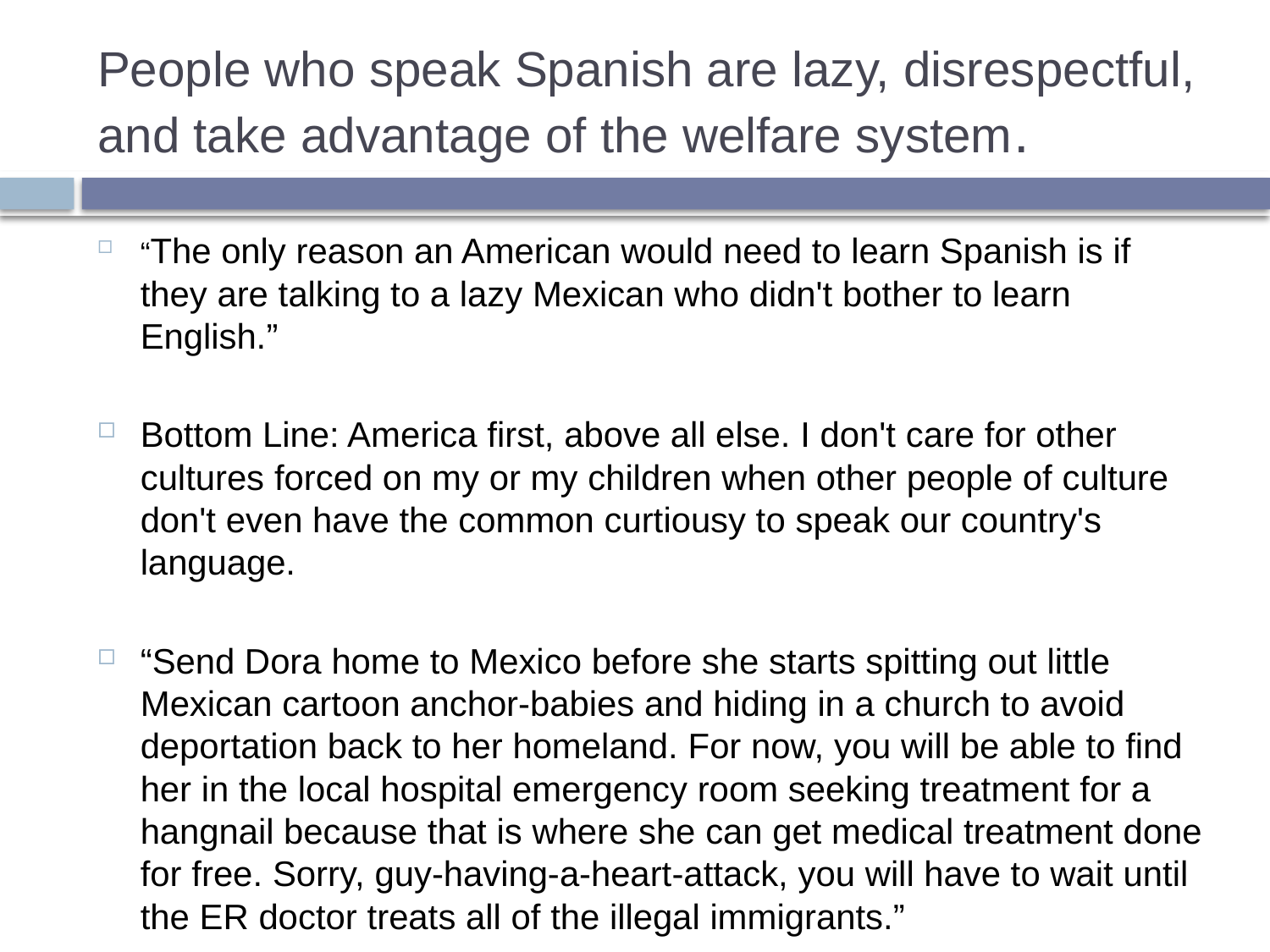

# People who speak Spanish are lazy, disrespectful, and take advantage of the welfare system.
“The only reason an American would need to learn Spanish is if they are talking to a lazy Mexican who didn't bother to learn English.”

Bottom Line: America first, above all else. I don't care for other cultures forced on my or my children when other people of culture don't even have the common curtiousy to speak our country's language.

“Send Dora home to Mexico before she starts spitting out little Mexican cartoon anchor-babies and hiding in a church to avoid deportation back to her homeland. For now, you will be able to find her in the local hospital emergency room seeking treatment for a hangnail because that is where she can get medical treatment done for free. Sorry, guy-having-a-heart-attack, you will have to wait until the ER doctor treats all of the illegal immigrants.”